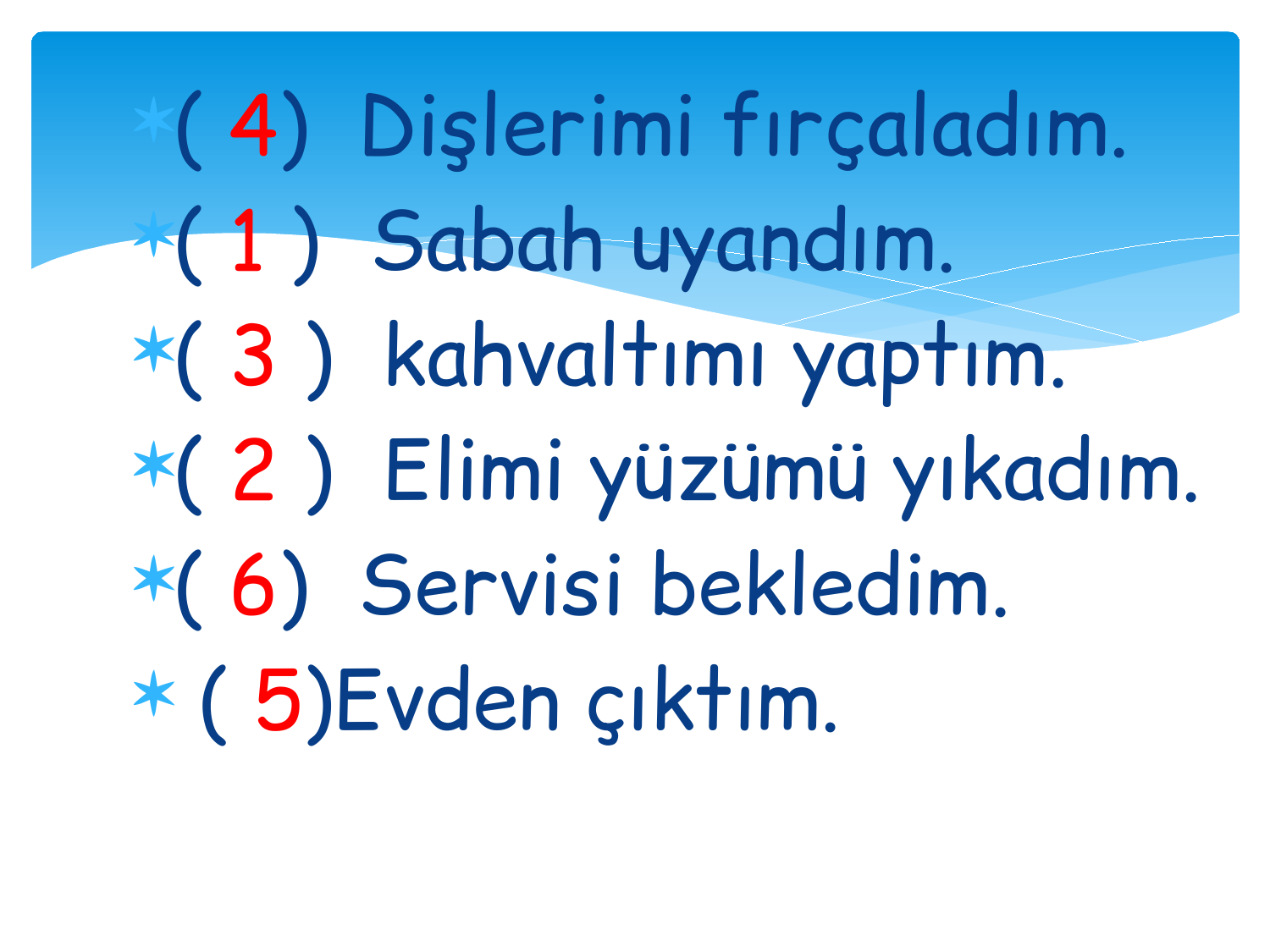

( 4)  Dişlerimi fırçaladım.
( 1 )  Sabah uyandım.
( 3 )  kahvaltımı yaptım.
( 2 )  Elimi yüzümü yıkadım.
( 6)  Servisi bekledim.
 ( 5)Evden çıktım.